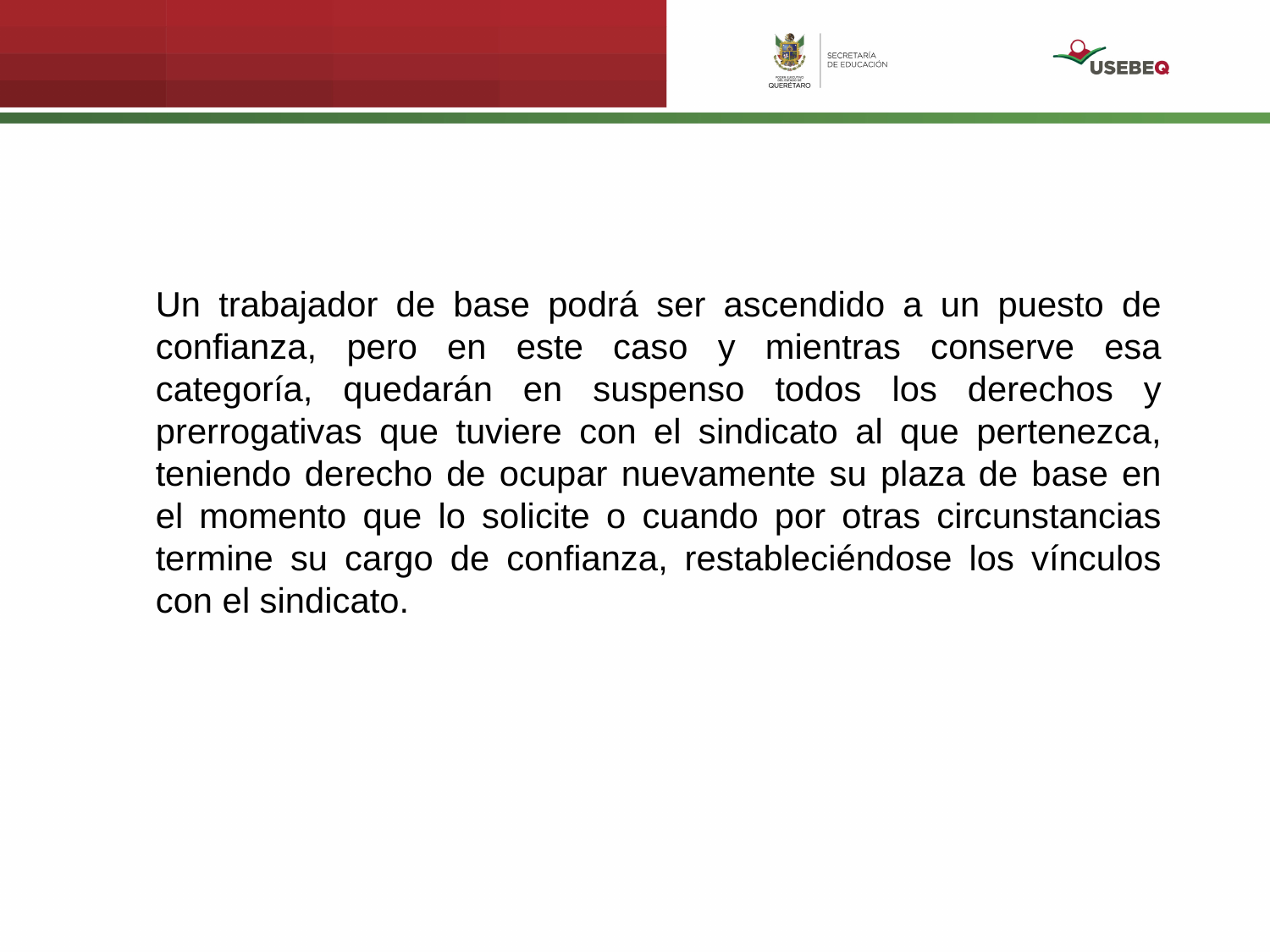

Un trabajador de base podrá ser ascendido a un puesto de confianza, pero en este caso y mientras conserve esa categoría, quedarán en suspenso todos los derechos y prerrogativas que tuviere con el sindicato al que pertenezca, teniendo derecho de ocupar nuevamente su plaza de base en el momento que lo solicite o cuando por otras circunstancias termine su cargo de confianza, restableciéndose los vínculos con el sindicato.